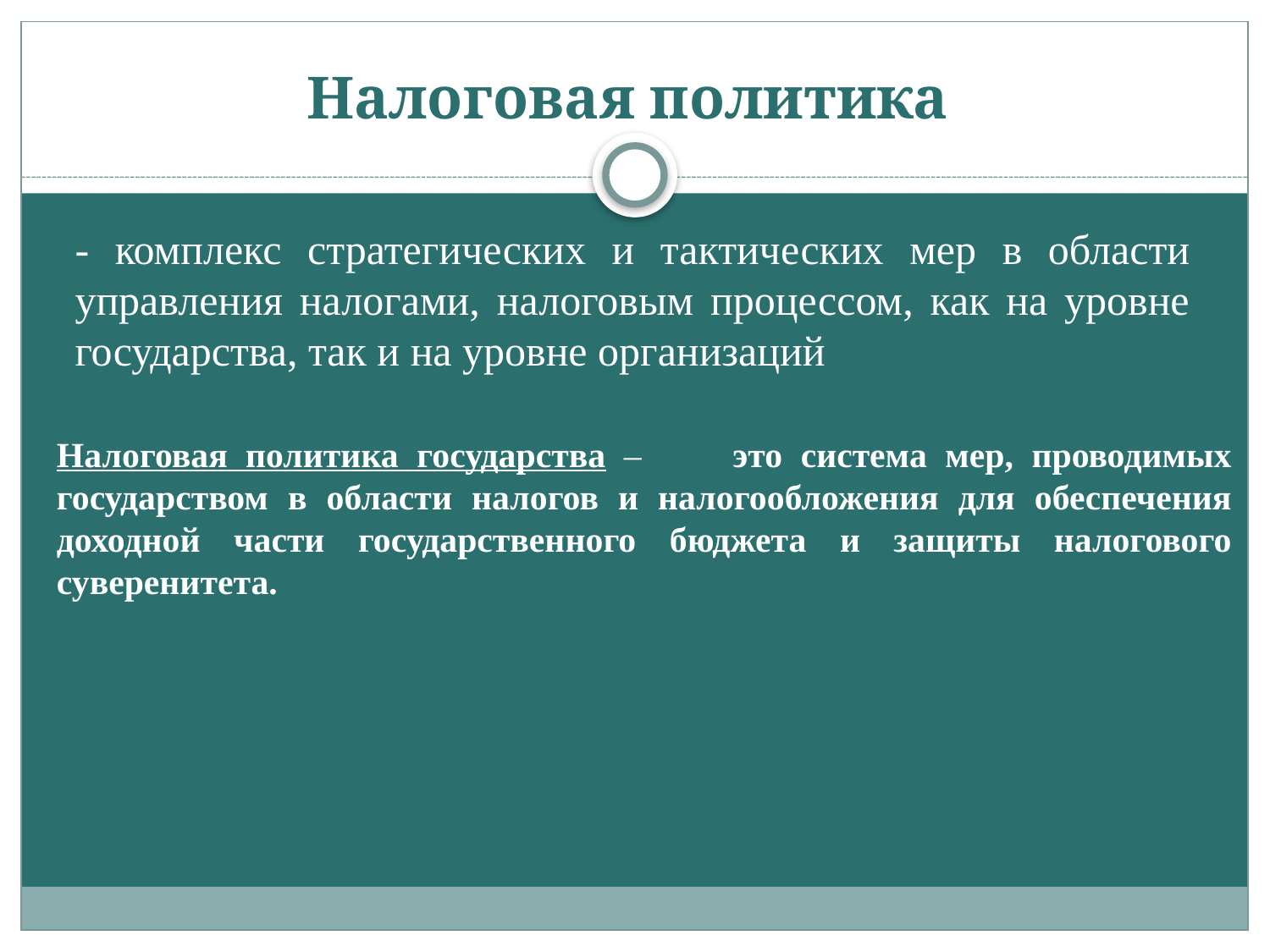

# Налоговая политика
- комплекс стратегических и тактических мер в области управления налогами, налоговым процессом, как на уровне государства, так и на уровне организаций
Налоговая политика государства –     это система мер, проводимых государством в области налогов и налогообложения для обеспечения доходной части государственного бюджета и защиты налогового суверенитета.